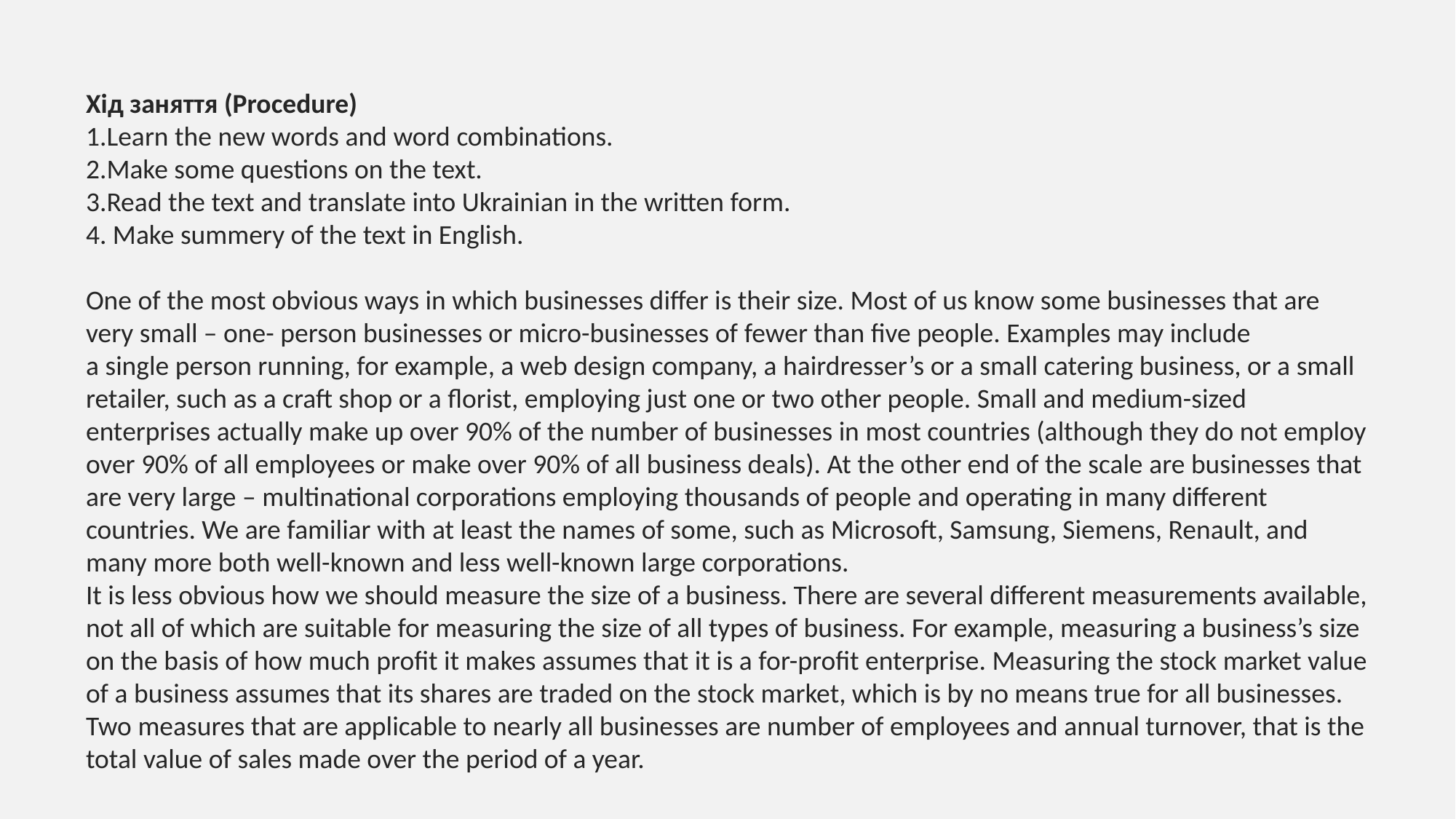

Хід заняття (Procedure)
1.Learn the new words and word combinations.
2.Make some questions on the text.
3.Read the text and translate into Ukrainian in the written form.
4. Make summery of the text in English.

One of the most obvious ways in which businesses differ is their size. Most of us know some businesses that are very small – one- person businesses or micro-businesses of fewer than five people. Examples may include
a single person running, for example, a web design company, a hairdresser’s or a small catering business, or a small retailer, such as a craft shop or a florist, employing just one or two other people. Small and medium-sized enterprises actually make up over 90% of the number of businesses in most countries (although they do not employ over 90% of all employees or make over 90% of all business deals). At the other end of the scale are businesses that are very large – multinational corporations employing thousands of people and operating in many different countries. We are familiar with at least the names of some, such as Microsoft, Samsung, Siemens, Renault, and many more both well-known and less well-known large corporations.
It is less obvious how we should measure the size of a business. There are several different measurements available, not all of which are suitable for measuring the size of all types of business. For example, measuring a business’s size on the basis of how much profit it makes assumes that it is a for-profit enterprise. Measuring the stock market value of a business assumes that its shares are traded on the stock market, which is by no means true for all businesses. Two measures that are applicable to nearly all businesses are number of employees and annual turnover, that is the total value of sales made over the period of a year.